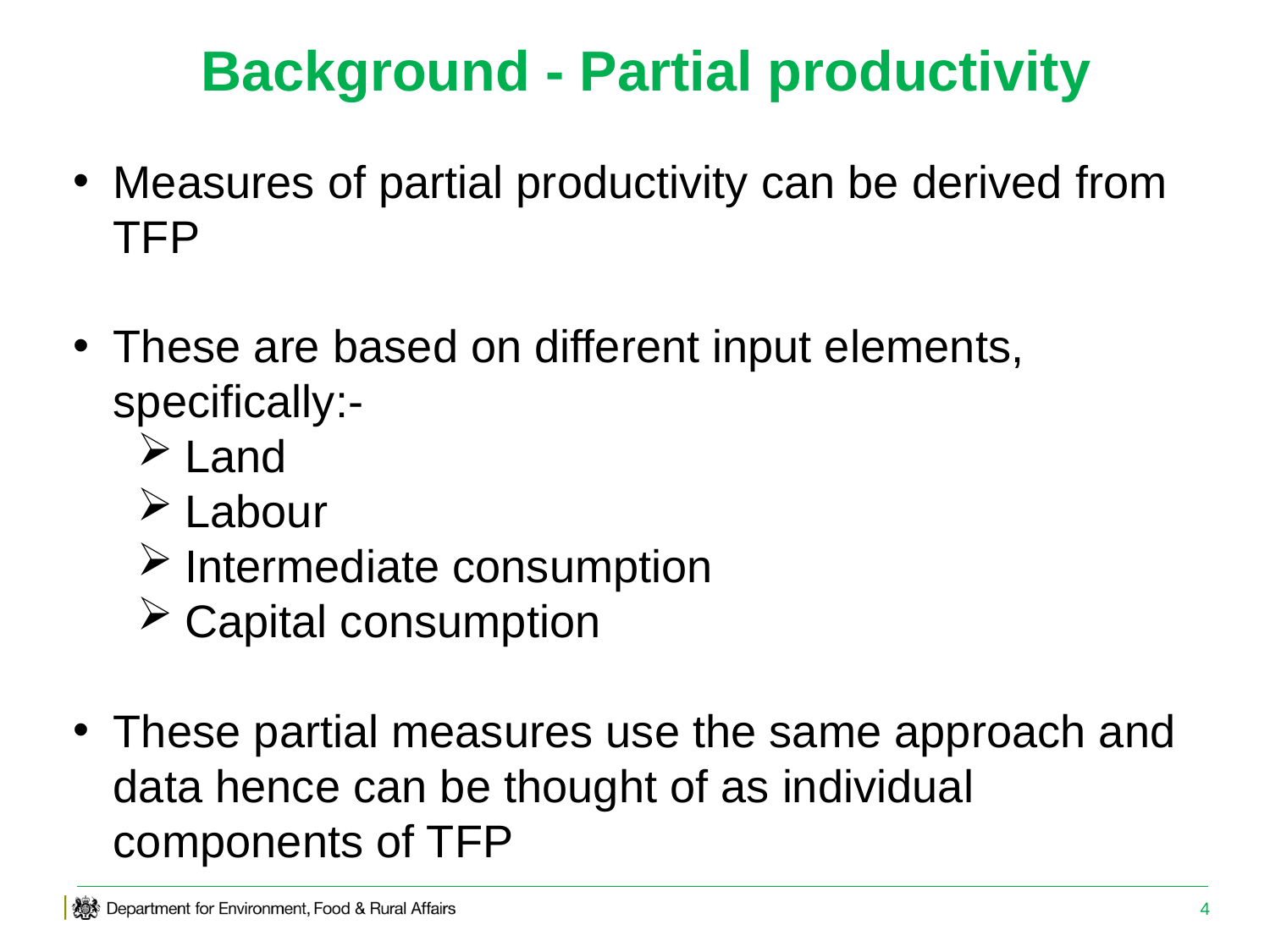

# Background - Partial productivity
Measures of partial productivity can be derived from TFP

These are based on different input elements, specifically:-
Land
Labour
Intermediate consumption
Capital consumption

These partial measures use the same approach and data hence can be thought of as individual components of TFP

4